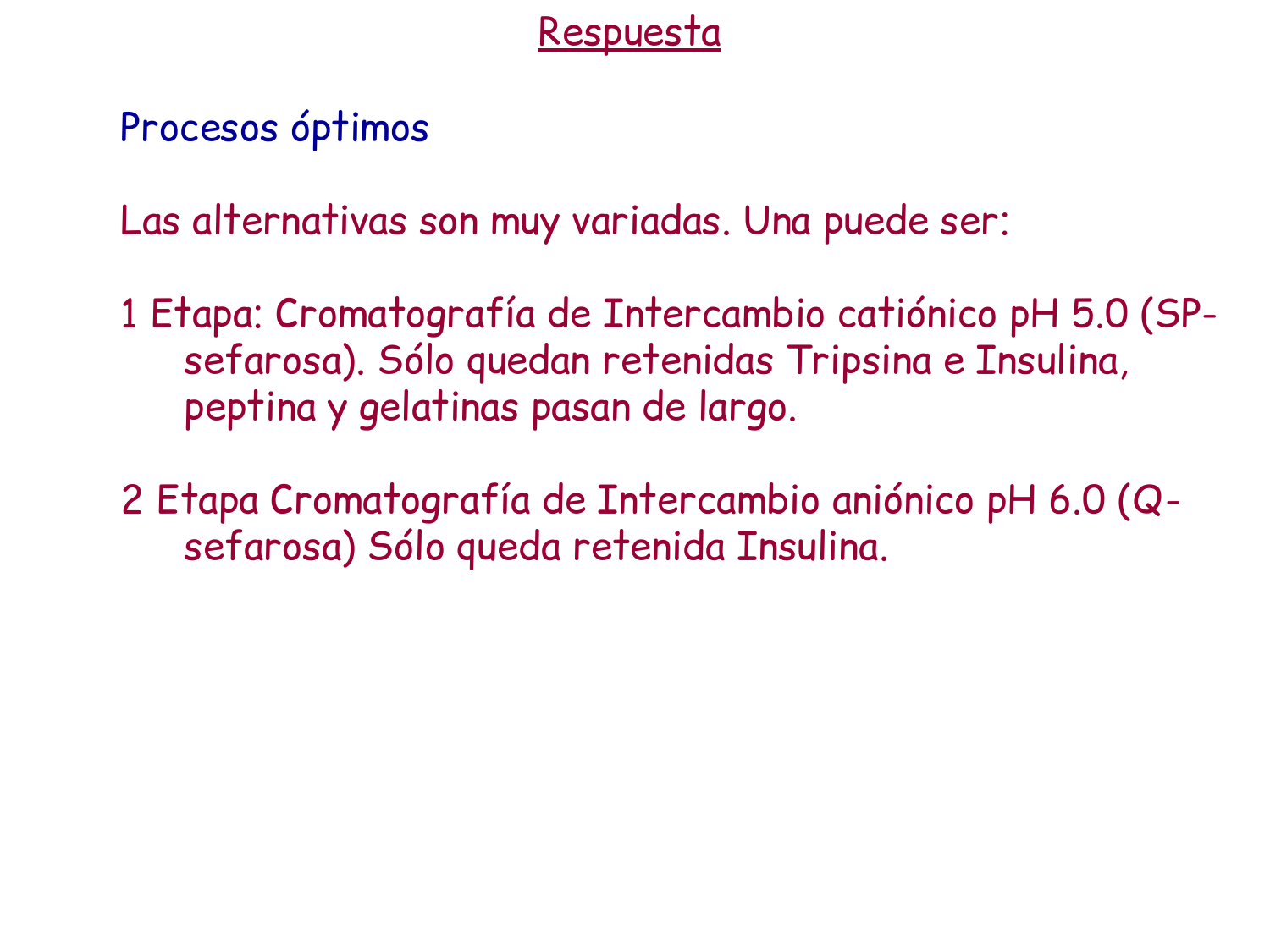

Respuesta
Procesos óptimos

Las alternativas son muy variadas. Una puede ser:

1 Etapa: Cromatografía de Intercambio catiónico pH 5.0 (SP-sefarosa). Sólo quedan retenidas Tripsina e Insulina, peptina y gelatinas pasan de largo.

2 Etapa Cromatografía de Intercambio aniónico pH 6.0 (Q-sefarosa) Sólo queda retenida Insulina.